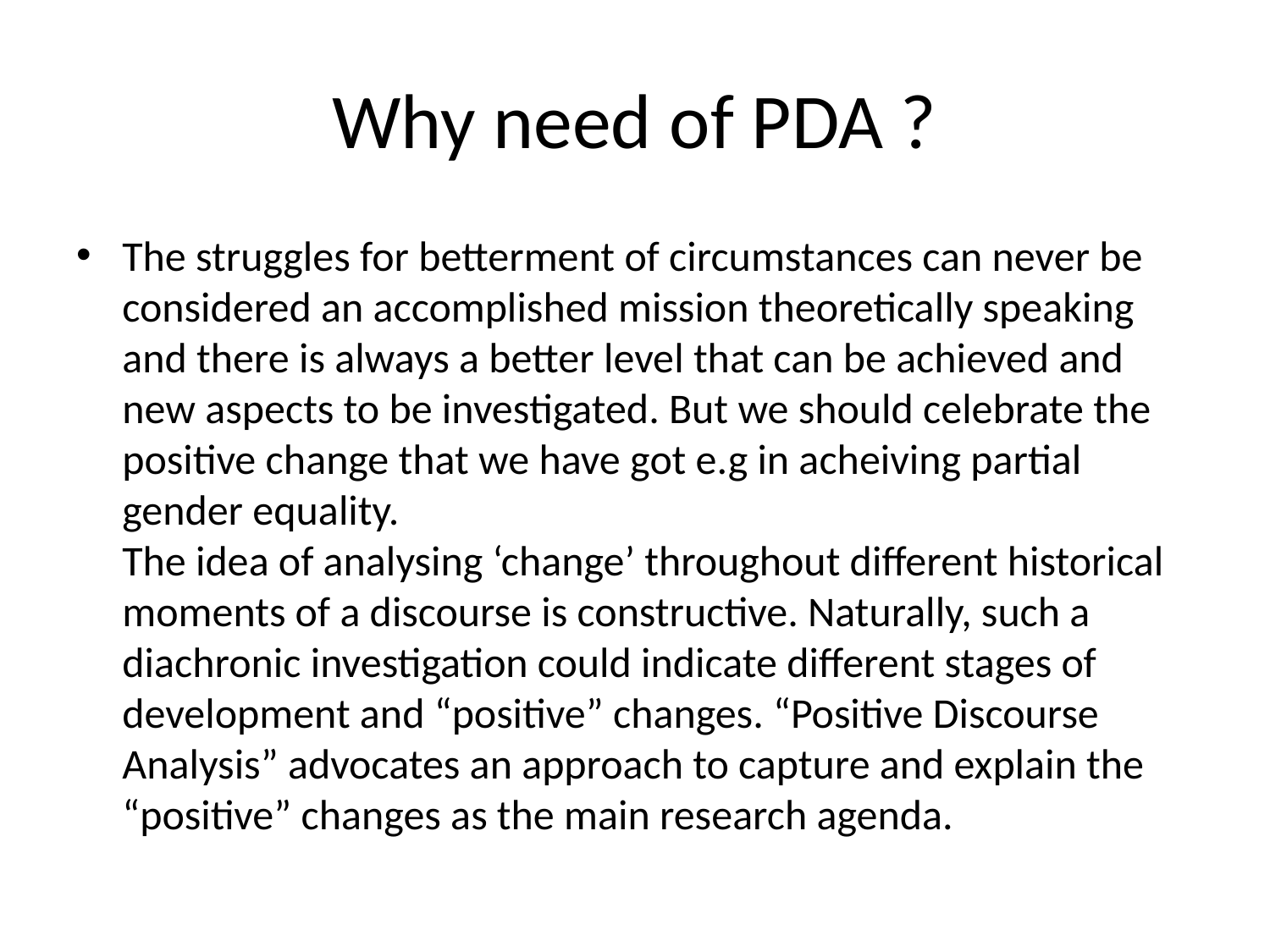

# Why need of PDA ?
The struggles for betterment of circumstances can never be considered an accomplished mission theoretically speaking and there is always a better level that can be achieved and new aspects to be investigated. But we should celebrate the positive change that we have got e.g in acheiving partial gender equality.
The idea of analysing ‘change’ throughout different historical moments of a discourse is constructive. Naturally, such a diachronic investigation could indicate different stages of development and “positive” changes. “Positive Discourse Analysis” advocates an approach to capture and explain the “positive” changes as the main research agenda.